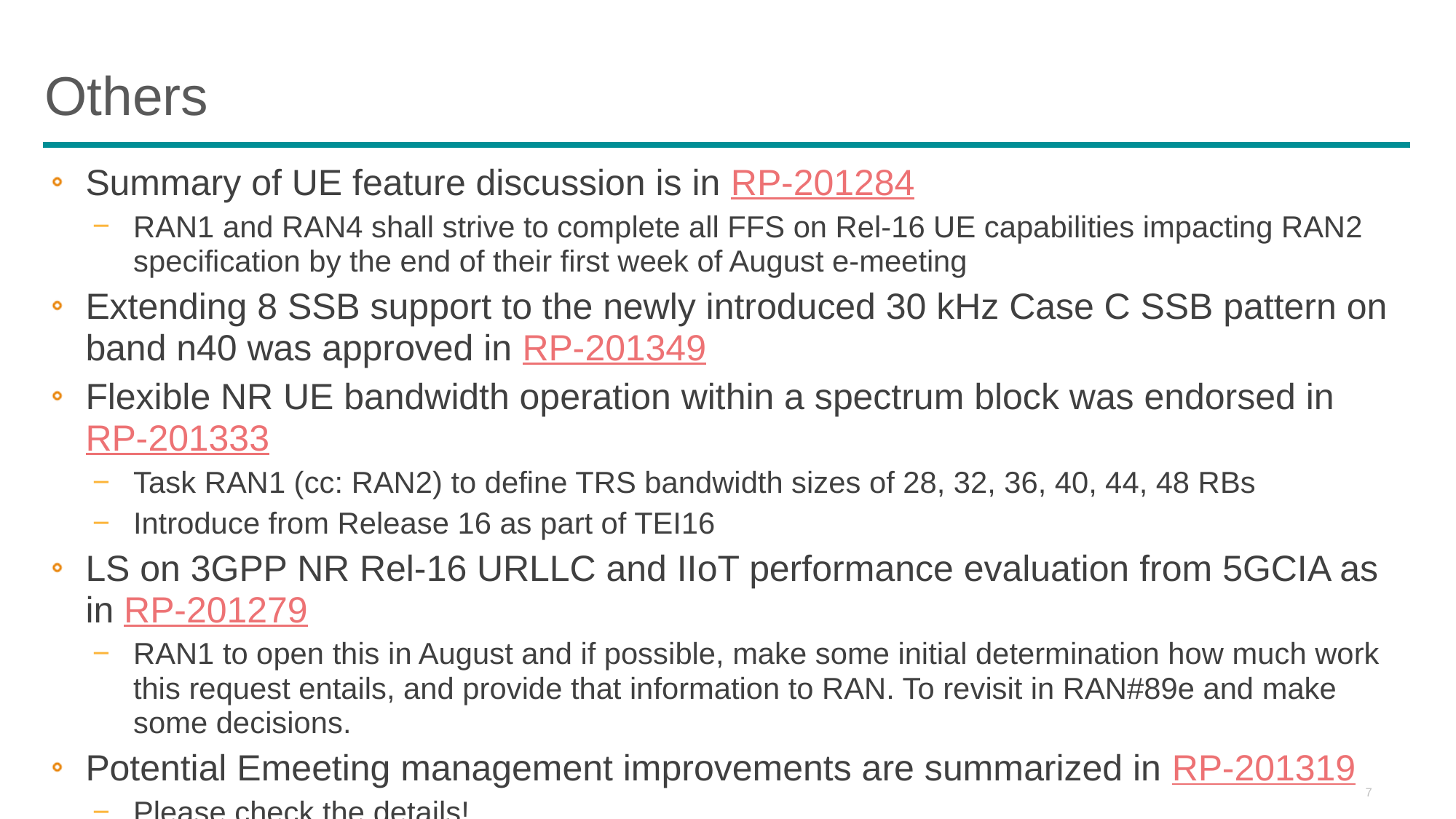

# Others
Summary of UE feature discussion is in RP-201284
RAN1 and RAN4 shall strive to complete all FFS on Rel-16 UE capabilities impacting RAN2 specification by the end of their first week of August e-meeting
Extending 8 SSB support to the newly introduced 30 kHz Case C SSB pattern on band n40 was approved in RP-201349
Flexible NR UE bandwidth operation within a spectrum block was endorsed in RP-201333
Task RAN1 (cc: RAN2) to define TRS bandwidth sizes of 28, 32, 36, 40, 44, 48 RBs
Introduce from Release 16 as part of TEI16
LS on 3GPP NR Rel-16 URLLC and IIoT performance evaluation from 5GCIA as in RP-201279
RAN1 to open this in August and if possible, make some initial determination how much work this request entails, and provide that information to RAN. To revisit in RAN#89e and make some decisions.
Potential Emeeting management improvements are summarized in RP-201319
Please check the details!